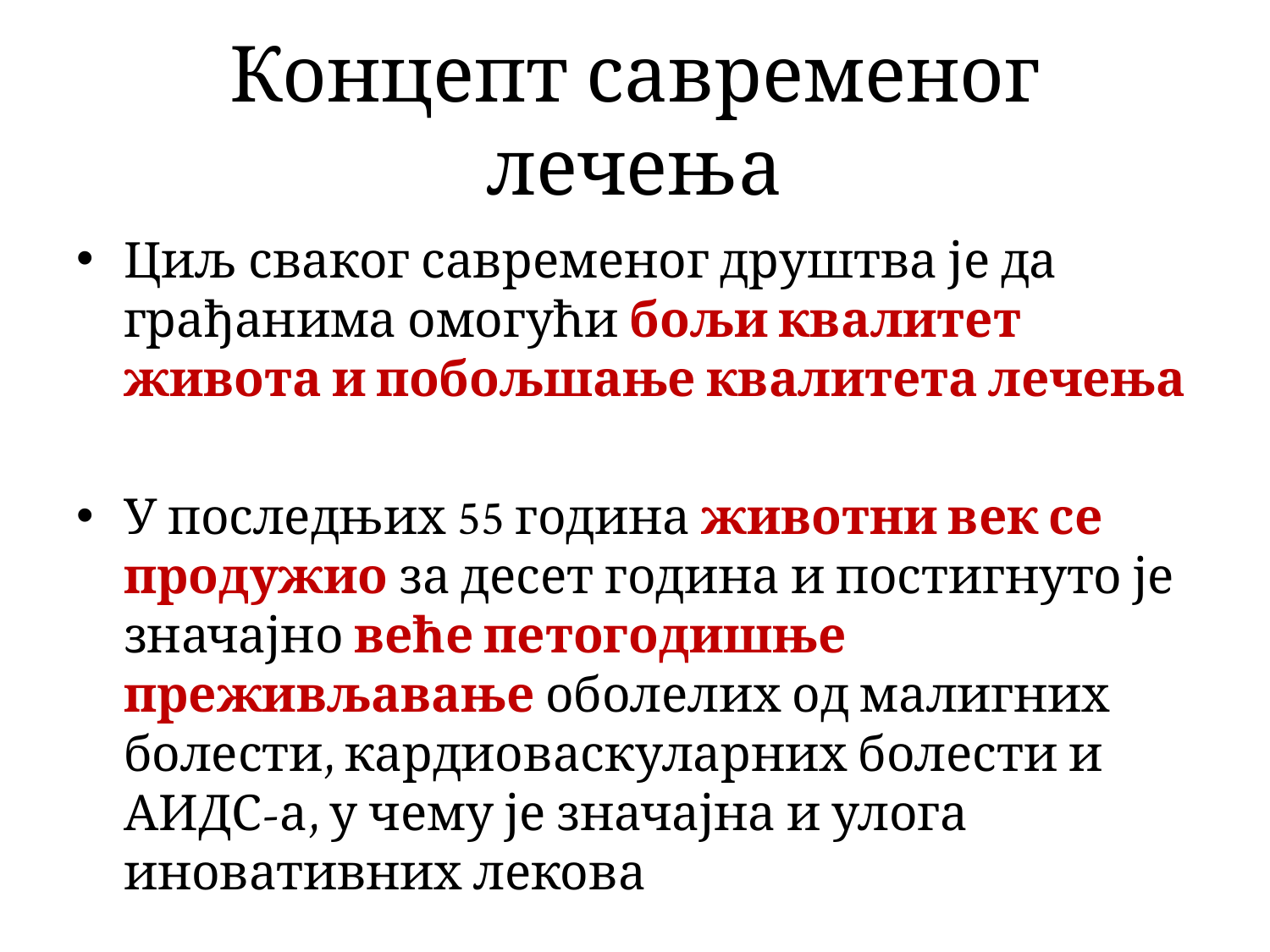

# Концепт савременог лечења
Циљ сваког савременог друштва је да грађанима омогући бољи квалитет живота и побољшање квалитета лечења

У последњих 55 година животни век се продужио за десет година и постигнуто је значајно веће петогодишње преживљавање оболелих од малигних болести, кардиоваскуларних болести и АИДС-а, у чему је значајна и улога иновативних лекова